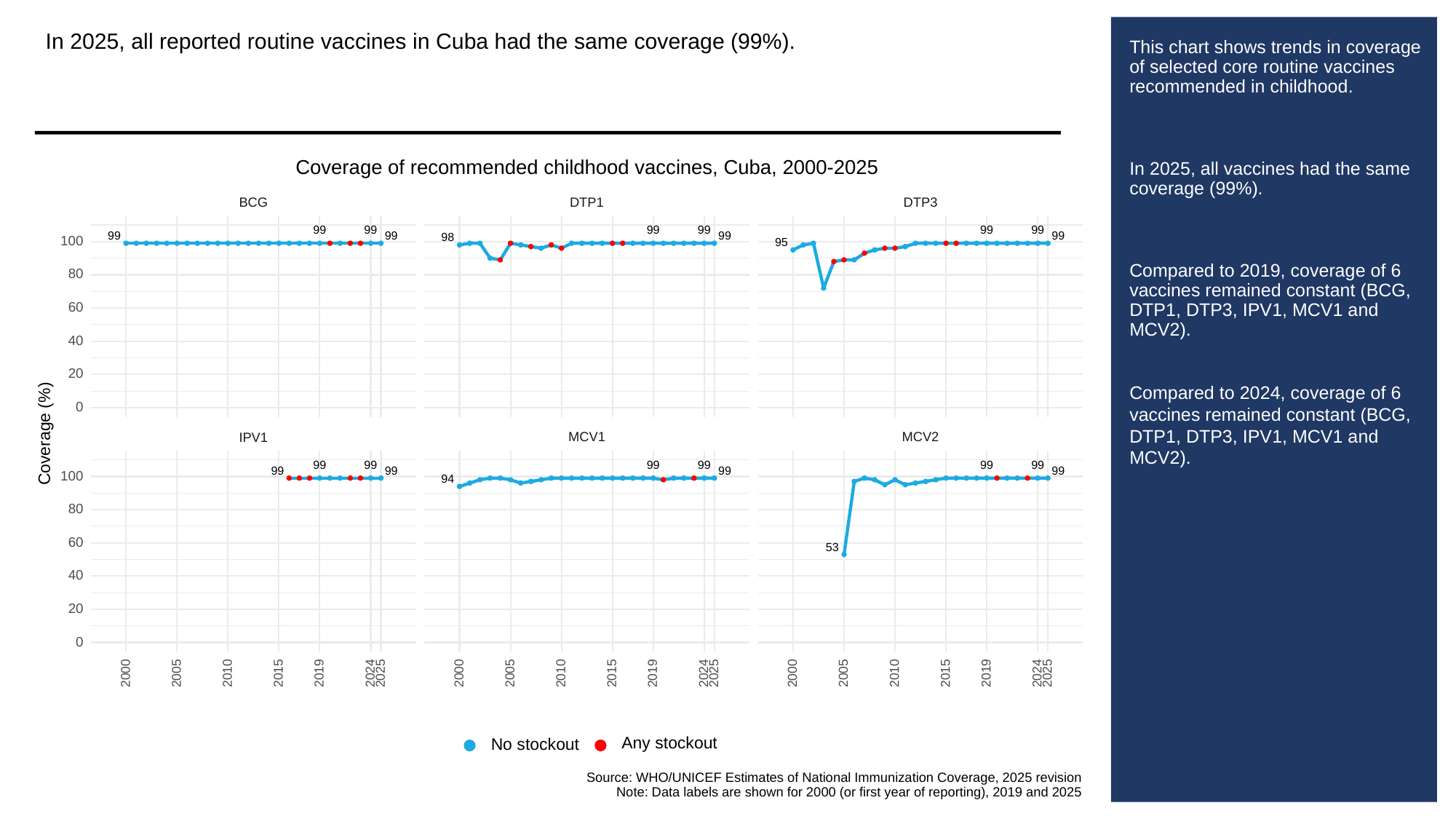

In 2025, all reported routine vaccines in Cuba had the same coverage (99%).
# This chart shows trends in coverage of selected core routine vaccines recommended in childhood.

In 2025, all vaccines had the same coverage (99%).

Compared to 2019, coverage of 6 vaccines remained constant (BCG, DTP1, DTP3, IPV1, MCV1 and MCV2).

Compared to 2024, coverage of 6 vaccines remained constant (BCG, DTP1, DTP3, IPV1, MCV1 and MCV2).

Coverage of recommended childhood vaccines, Cuba, 2000-2025
BCG
DTP3
DTP1

99
99
99
99
99
99
99
99
99
99
98
100
95

80

60

40

20

0

Coverage (%)
MCV1
MCV2
IPV1

99
99
99
99
99
99
99
99
99
99
100
94

80

60

53

40

20

0

2000
2005
2010
2015
2019
2024
2025
2000
2005
2010
2015
2019
2024
2025
2000
2005
2010
2015
2019
2024
2025
Any stockout
No stockout

Source: WHO/UNICEF Estimates of National Immunization Coverage, 2025 revision
Note: Data labels are shown for 2000 (or first year of reporting), 2019 and 2025